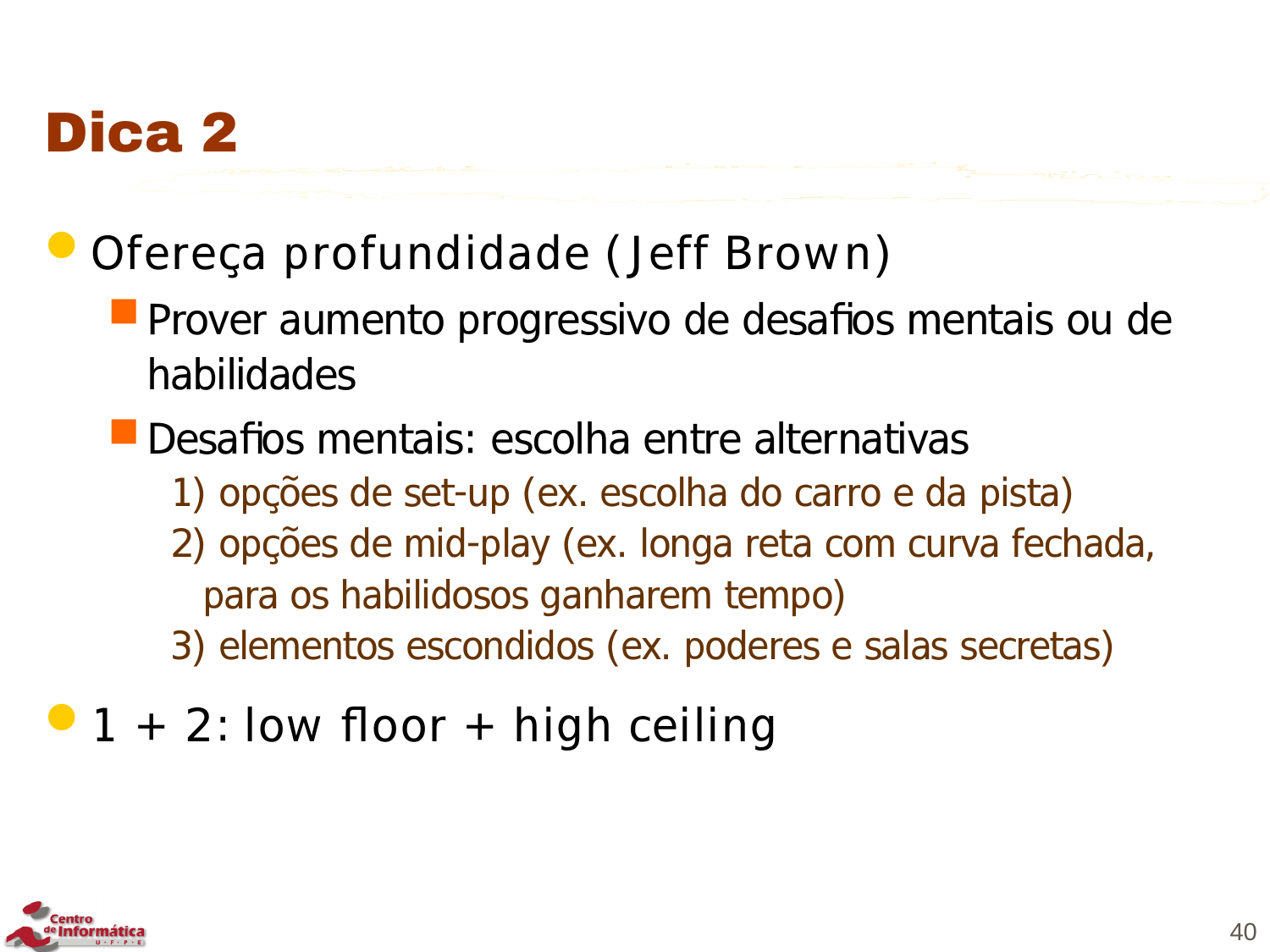

# Dica 2
Ofereça profundidade (Jeff Brown)
Prover aumento progressivo de desafios mentais ou de  habilidades
Desafios mentais: escolha entre alternativas
1) opções de set-up (ex. escolha do carro e da pista)
2) opções de mid-play (ex. longa reta com curva fechada, para os habilidosos ganharem tempo)
3) elementos escondidos (ex. poderes e salas secretas)
1 + 2: low floor + high ceiling
40